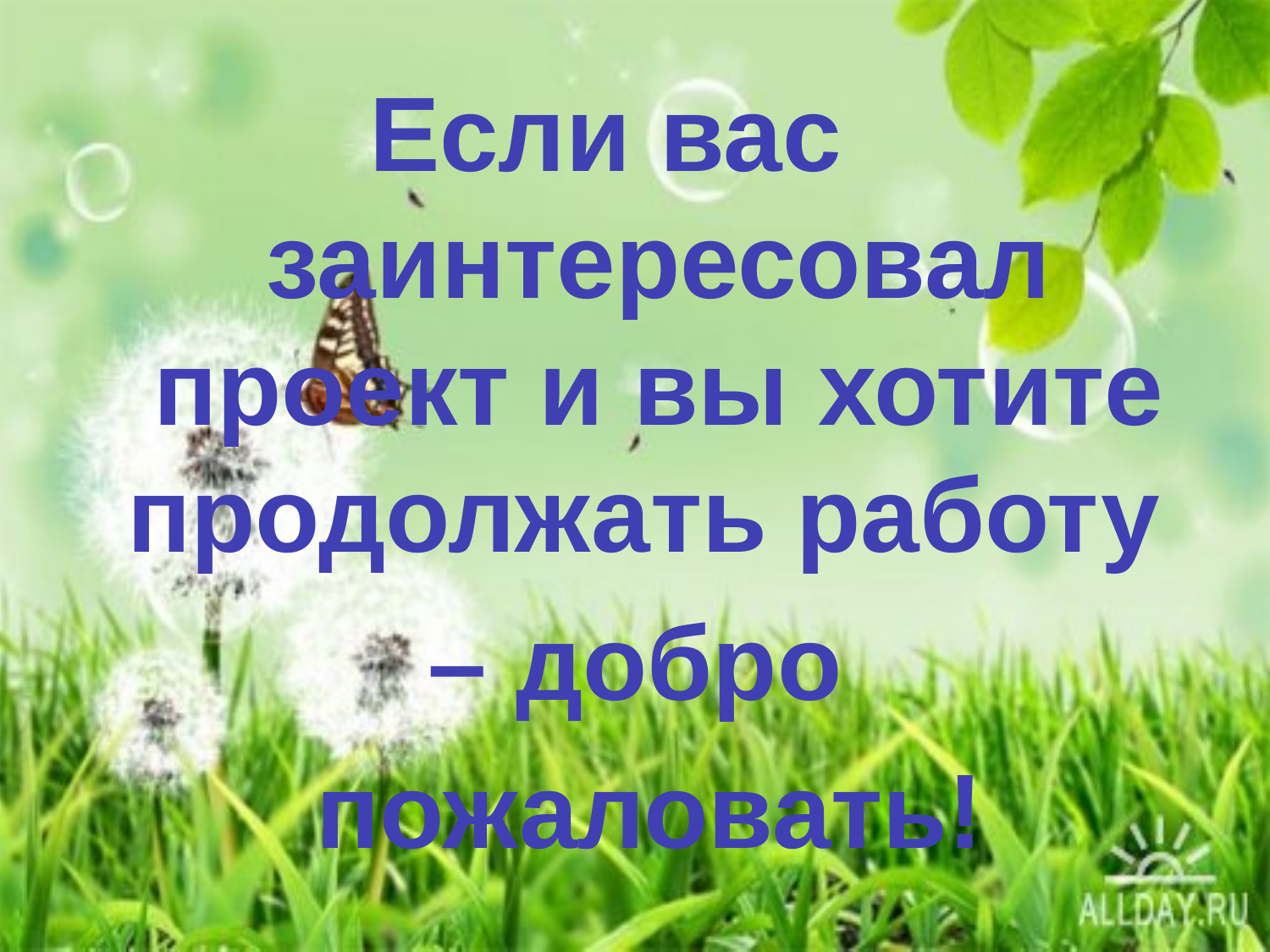

Если вас     заинтересовал проект и вы хотите продолжать работу
– добро
 пожаловать!